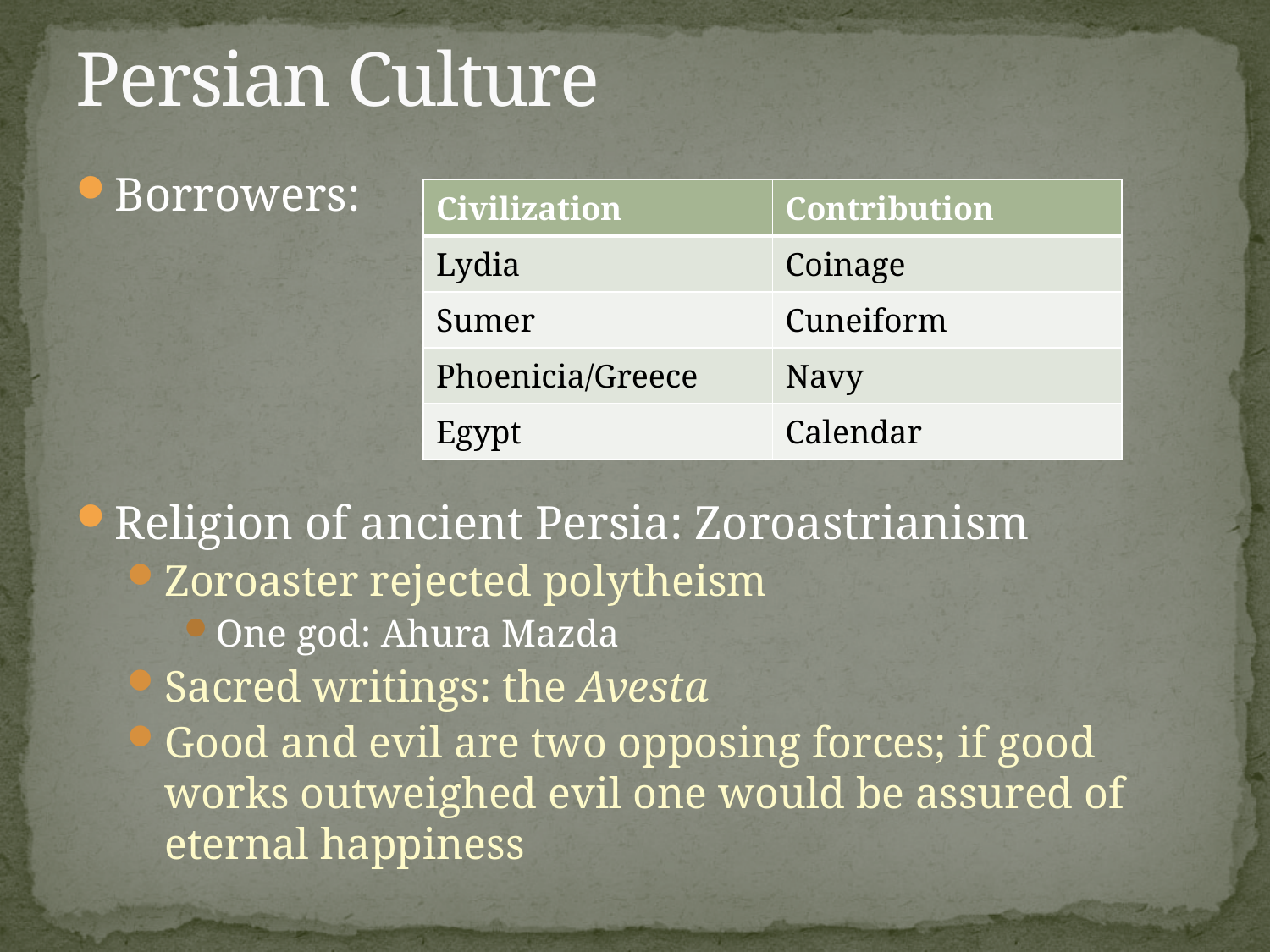

# Persian Culture
Borrowers:

Religion of ancient Persia: Zoroastrianism
Zoroaster rejected polytheism
One god: Ahura Mazda
Sacred writings: the Avesta
Good and evil are two opposing forces; if good works outweighed evil one would be assured of eternal happiness
| Civilization | Contribution |
| --- | --- |
| Lydia | Coinage |
| Sumer | Cuneiform |
| Phoenicia/Greece | Navy |
| Egypt | Calendar |